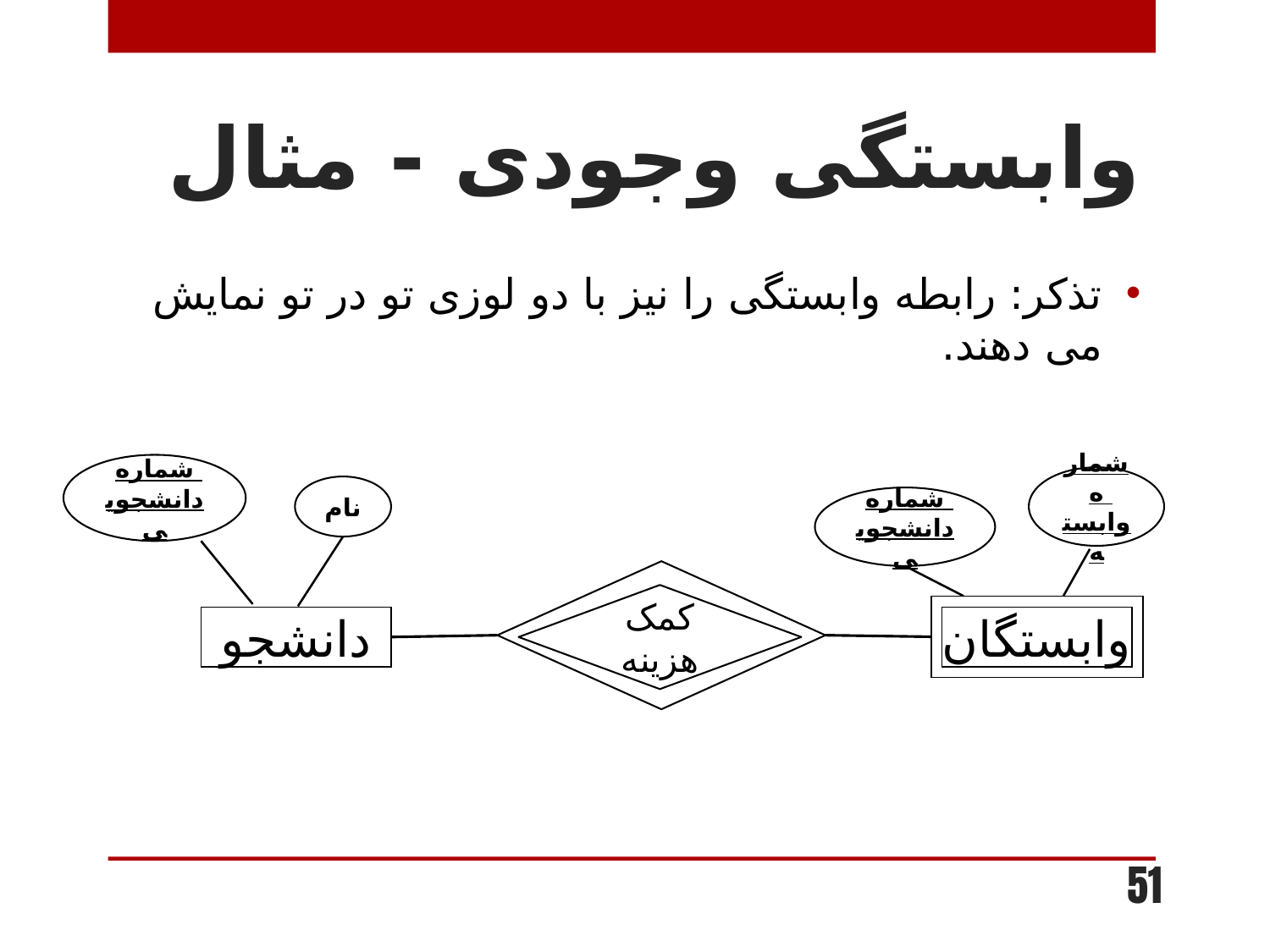

# وابستگی وجودی - مثال
تذکر: رابطه وابستگی را نیز با دو لوزی تو در تو نمایش می دهند.
شماره دانشجویی
شماره وابسته
نام
شماره دانشجویی

کمک هزینه

وابستگان
دانشجو
51